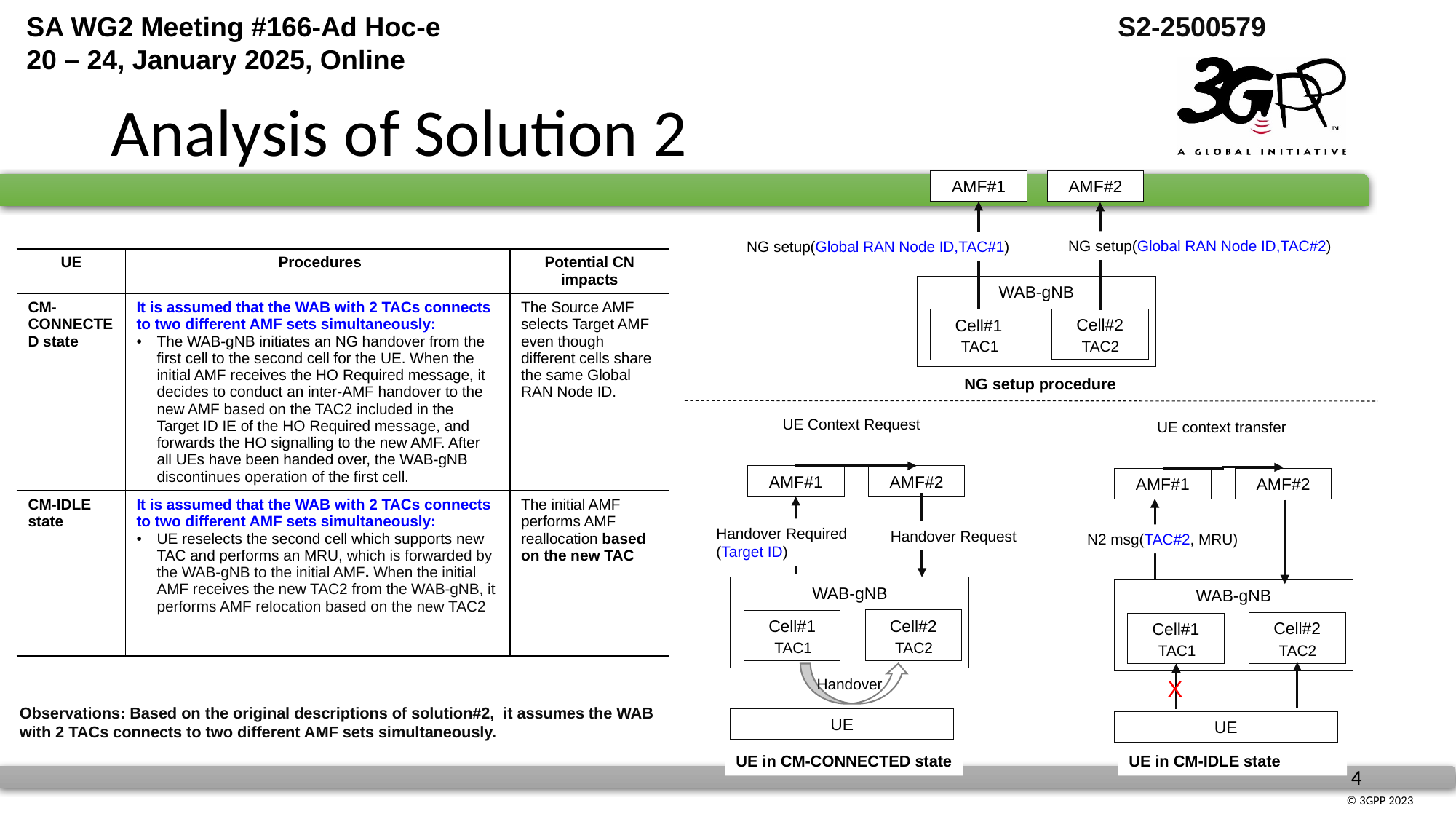

# Analysis of Solution 2
AMF#2
AMF#1
NG setup(Global RAN Node ID,TAC#2)
NG setup(Global RAN Node ID,TAC#1)
| UE | Procedures | Potential CN impacts |
| --- | --- | --- |
| CM-CONNECTED state | It is assumed that the WAB with 2 TACs connects to two different AMF sets simultaneously: The WAB-gNB initiates an NG handover from the first cell to the second cell for the UE. When the initial AMF receives the HO Required message, it decides to conduct an inter-AMF handover to the new AMF based on the TAC2 included in the Target ID IE of the HO Required message, and forwards the HO signalling to the new AMF. After all UEs have been handed over, the WAB-gNB discontinues operation of the first cell. | The Source AMF selects Target AMF even though different cells share the same Global RAN Node ID. |
| CM-IDLE state | It is assumed that the WAB with 2 TACs connects to two different AMF sets simultaneously: UE reselects the second cell which supports new TAC and performs an MRU, which is forwarded by the WAB-gNB to the initial AMF. When the initial AMF receives the new TAC2 from the WAB-gNB, it performs AMF relocation based on the new TAC2 | The initial AMF performs AMF reallocation based on the new TAC |
WAB-gNB

Cell#2

Cell#1

TAC1
TAC2
NG setup procedure

UE Context Request
UE context transfer
AMF#1
AMF#2
AMF#1
AMF#2
Handover Required
(Target ID)
Handover Request
N2 msg(TAC#2, MRU)
WAB-gNB

WAB-gNB

Cell#2

Cell#1

Cell#2

Cell#1

TAC1
TAC2
TAC1
TAC2

X
Handover
Observations: Based on the original descriptions of solution#2,  it assumes the WAB with 2 TACs connects to two different AMF sets simultaneously.
UE
UE
UE in CM-CONNECTED state
UE in CM-IDLE state